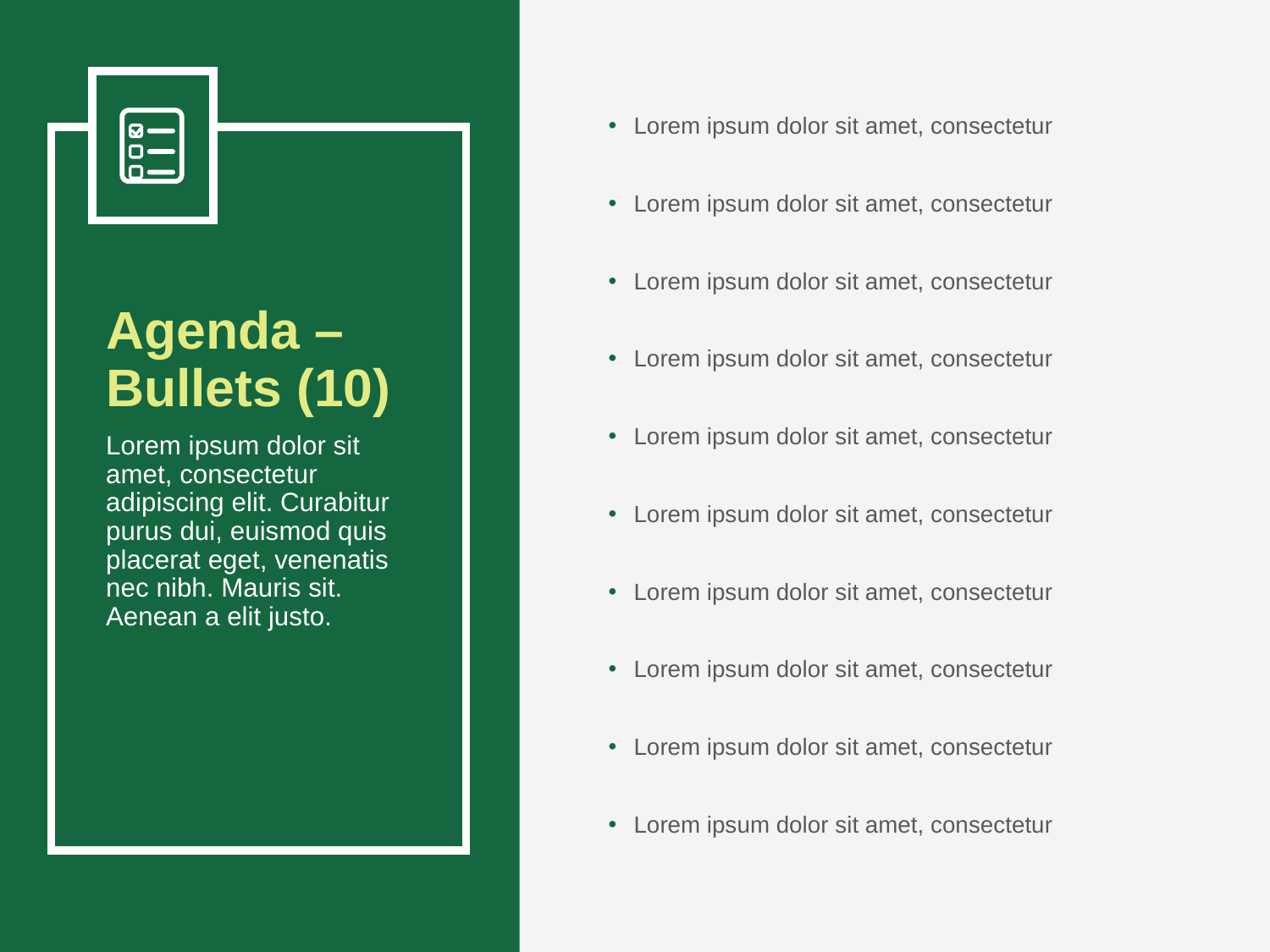

Lorem ipsum dolor sit amet, consectetur
Lorem ipsum dolor sit amet, consectetur
Lorem ipsum dolor sit amet, consectetur
# Agenda – Bullets (10)
Lorem ipsum dolor sit amet, consectetur
Lorem ipsum dolor sit amet, consectetur
Lorem ipsum dolor sit amet, consectetur adipiscing elit. Curabitur purus dui, euismod quis placerat eget, venenatis nec nibh. Mauris sit. Aenean a elit justo.
Lorem ipsum dolor sit amet, consectetur
Lorem ipsum dolor sit amet, consectetur
Lorem ipsum dolor sit amet, consectetur
Lorem ipsum dolor sit amet, consectetur
Lorem ipsum dolor sit amet, consectetur